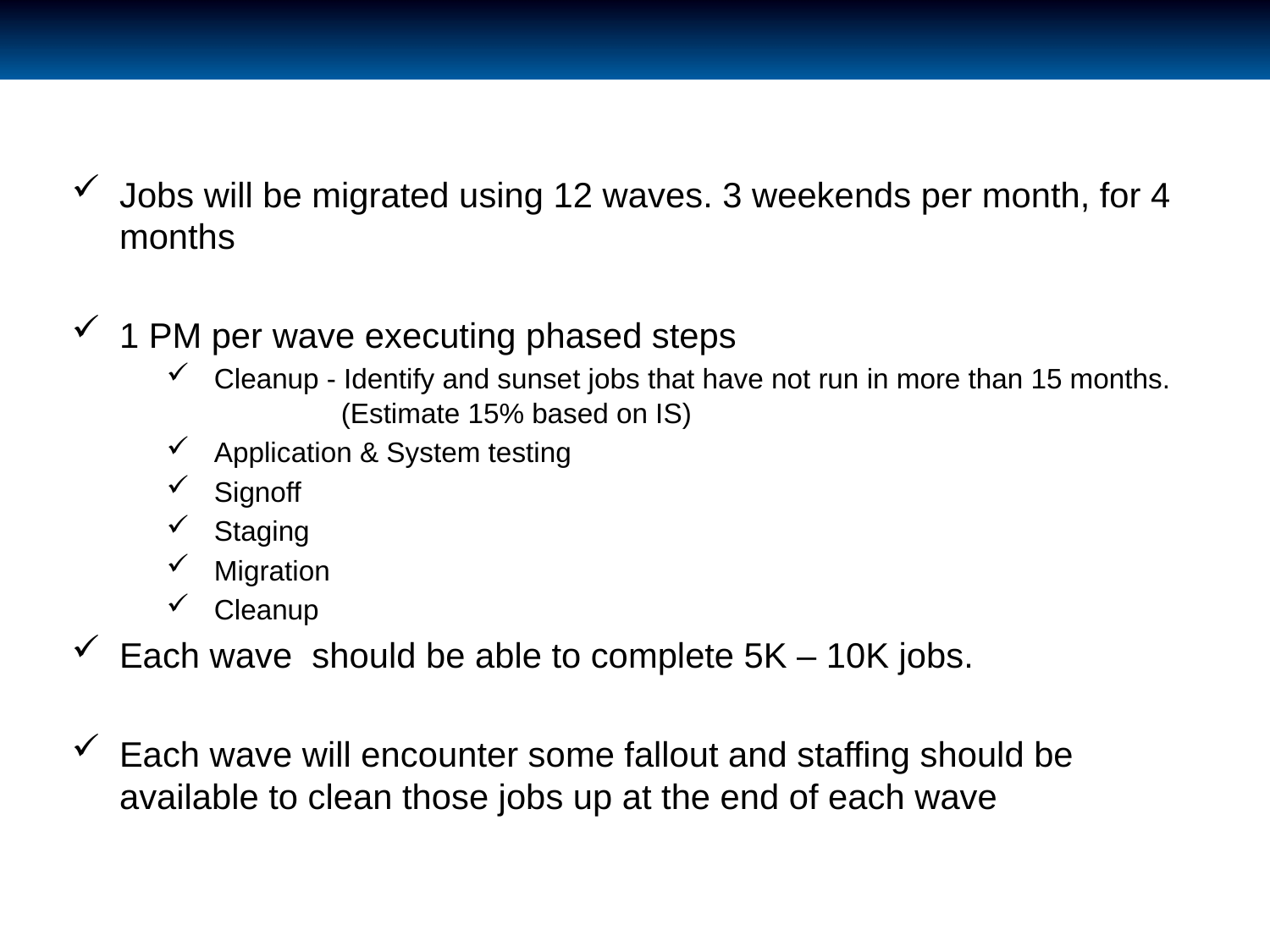

# Estimated Level of effort

Jobs will be migrated using 12 waves. 3 weekends per month, for 4 months

1 PM per wave executing phased steps
Cleanup - Identify and sunset jobs that have not run in more than 15 months. 	(Estimate 15% based on IS)
Application & System testing
Signoff
Staging
Migration
Cleanup
Each wave  should be able to complete 5K – 10K jobs.

Each wave will encounter some fallout and staffing should be available to clean those jobs up at the end of each wave